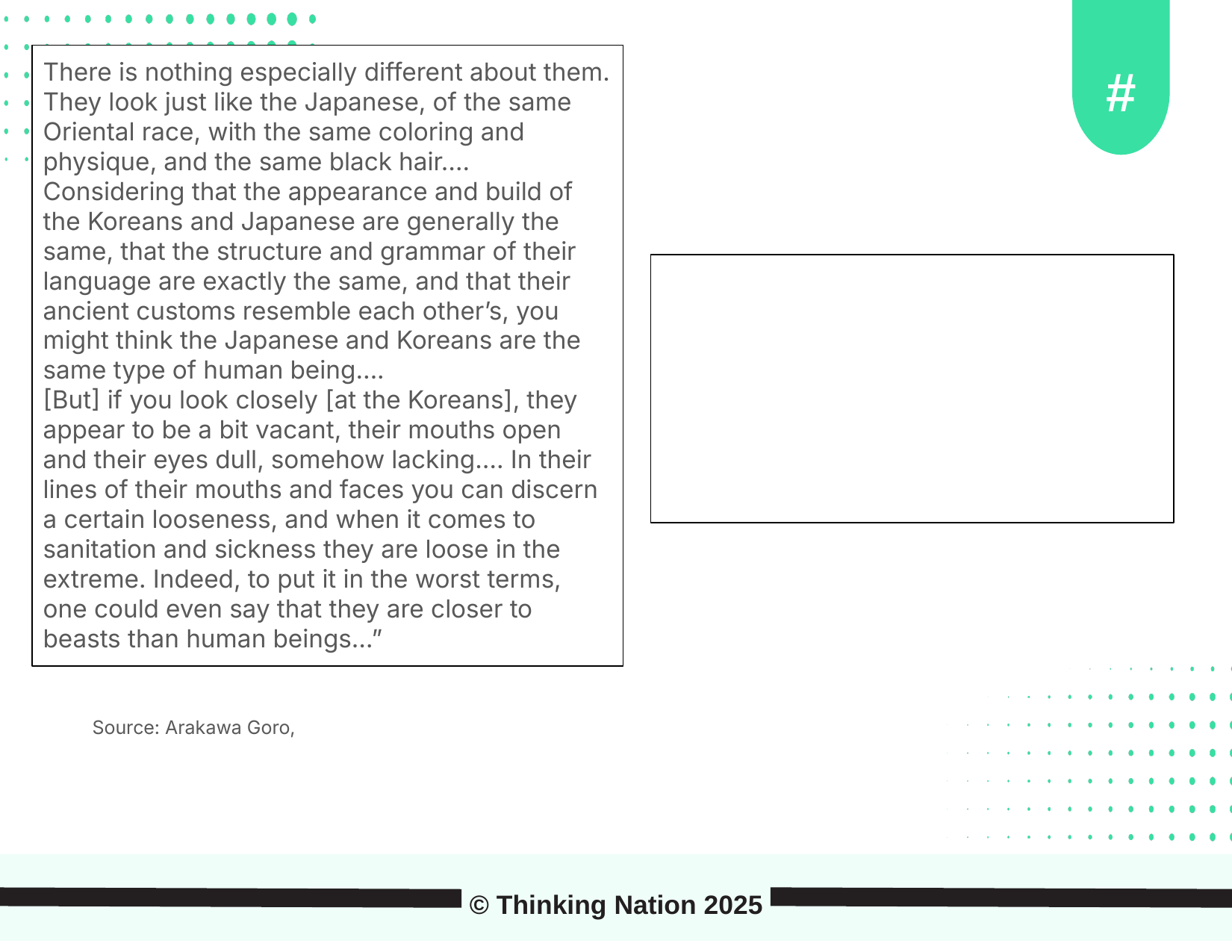

#
There is nothing especially different about them. They look just like the Japanese, of the same Oriental race, with the same coloring and physique, and the same black hair…. Considering that the appearance and build of the Koreans and Japanese are generally the same, that the structure and grammar of their language are exactly the same, and that their ancient customs resemble each other’s, you might think the Japanese and Koreans are the same type of human being….
[But] if you look closely [at the Koreans], they appear to be a bit vacant, their mouths open and their eyes dull, somehow lacking…. In their lines of their mouths and faces you can discern a certain looseness, and when it comes to sanitation and sickness they are loose in the extreme. Indeed, to put it in the worst terms, one could even say that they are closer to beasts than human beings…”

Source: Arakawa Goro,

© Thinking Nation 2025